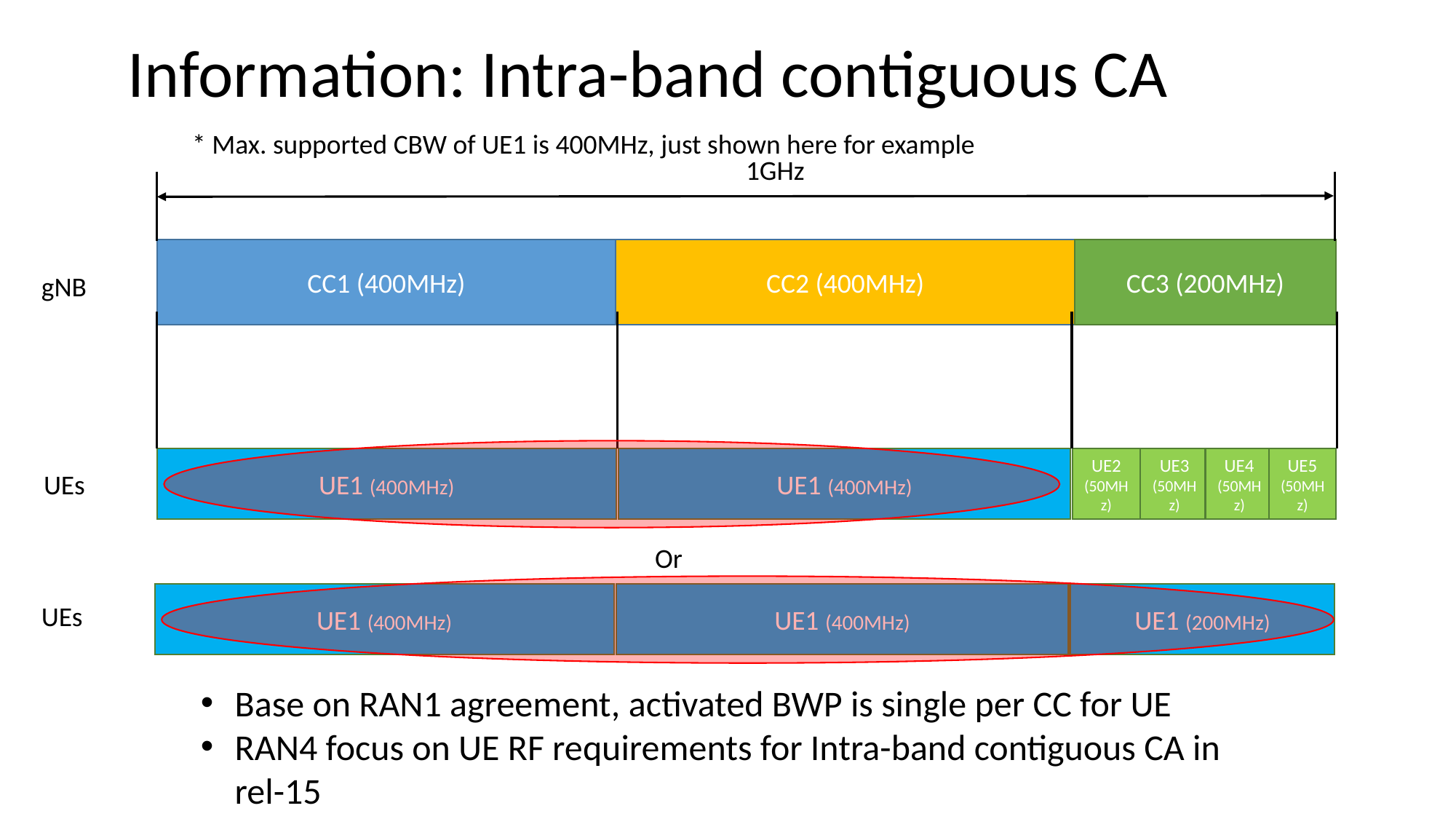

Information: Intra-band contiguous CA
* Max. supported CBW of UE1 is 400MHz, just shown here for example
1GHz
CC1 (400MHz)
CC2 (400MHz)
CC3 (200MHz)
gNB

UE1 (400MHz)
UE2 (50MHz)
UE3 (50MHz)
UE4 (50MHz)
UE5 (50MHz)
UE1 (400MHz)
UEs
Or

UE1 (400MHz)
UE1 (200MHz)
UE1 (400MHz)
UEs
Base on RAN1 agreement, activated BWP is single per CC for UE
RAN4 focus on UE RF requirements for Intra-band contiguous CA in rel-15